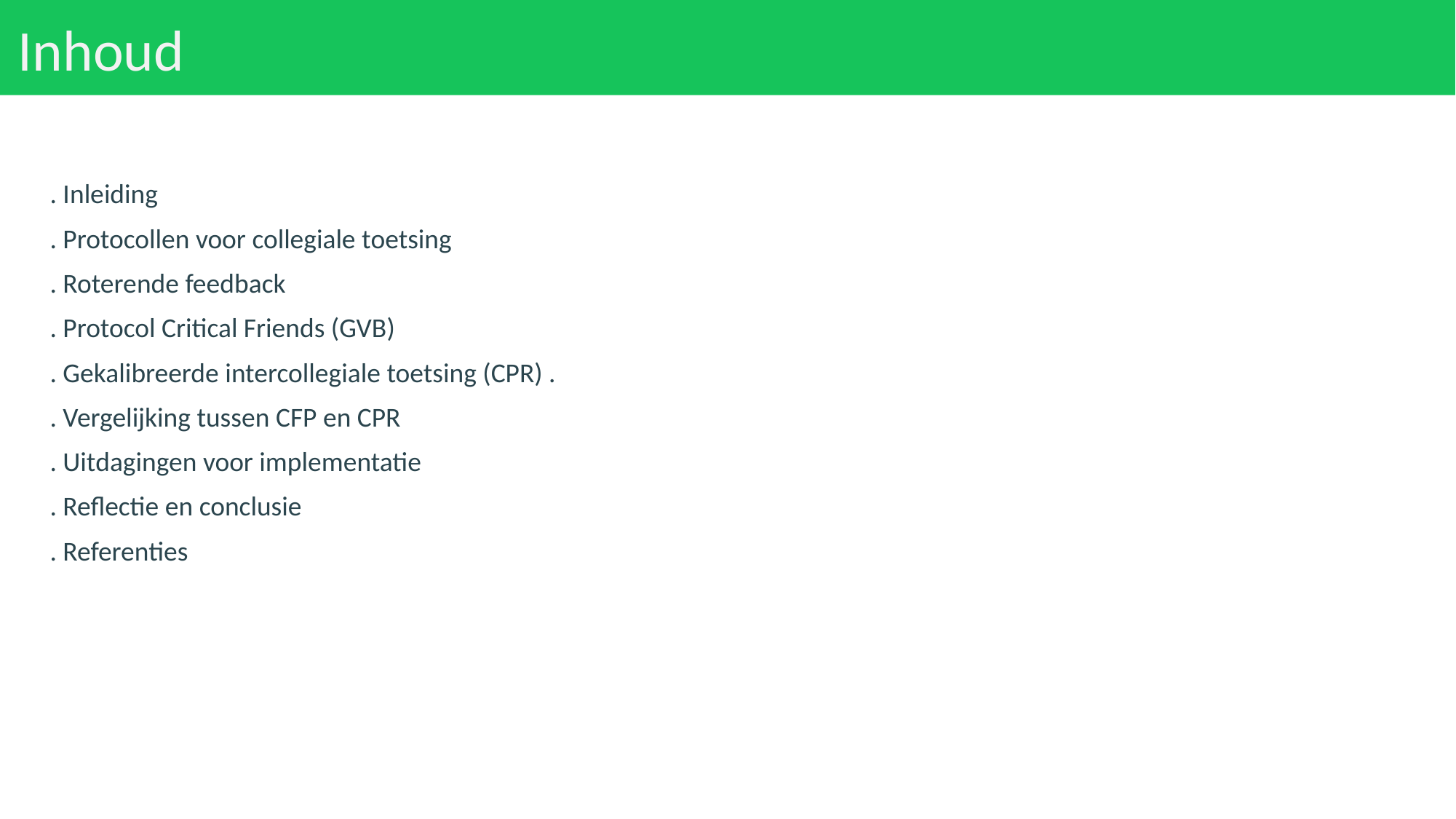

# Inhoud

. Inleiding
. Protocollen voor collegiale toetsing
. Roterende feedback
. Protocol Critical Friends (GVB)
. Gekalibreerde intercollegiale toetsing (CPR) .
. Vergelijking tussen CFP en CPR
. Uitdagingen voor implementatie
. Reflectie en conclusie
. Referenties